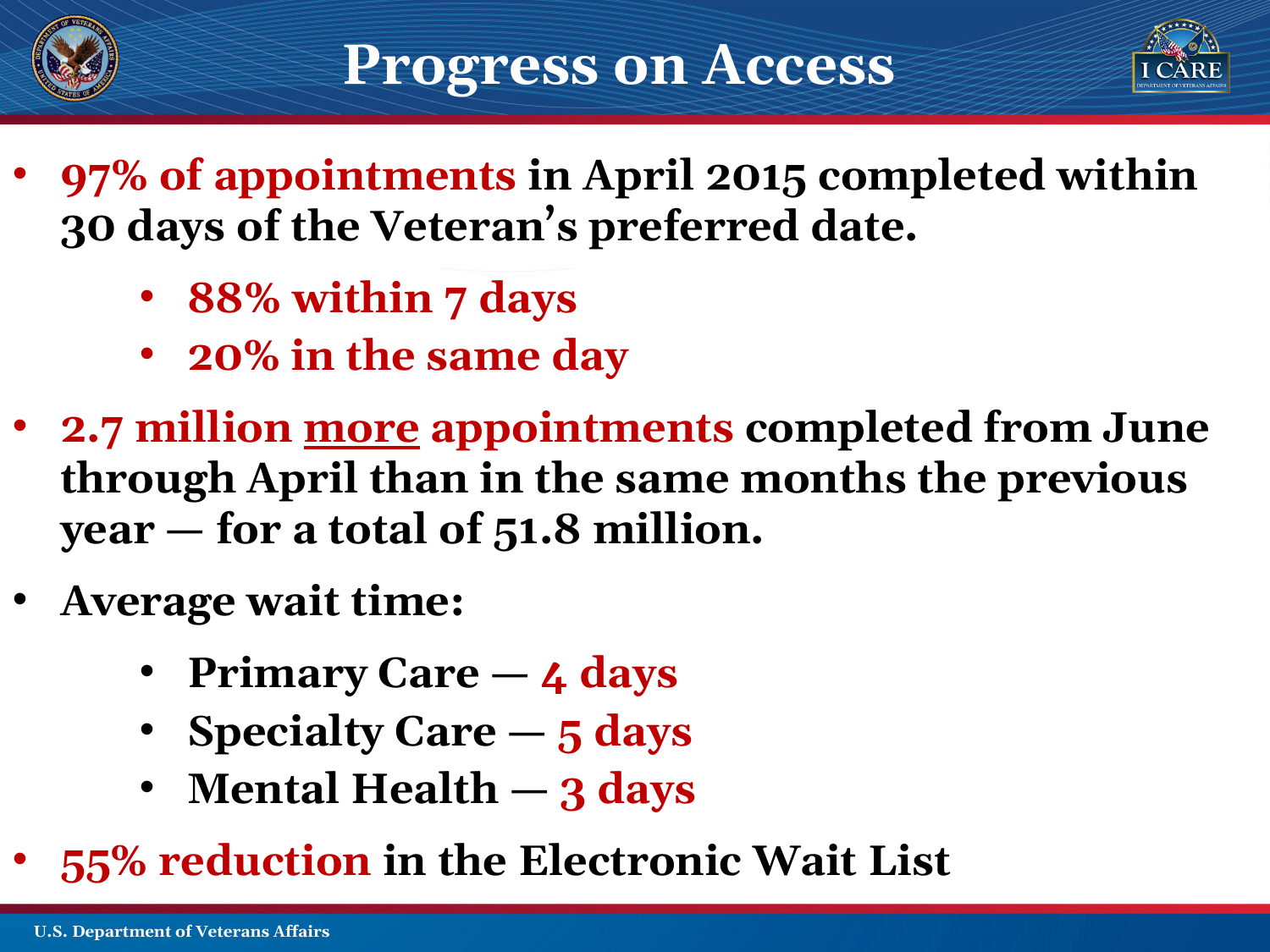

Progress on Access
97% of appointments in April 2015 completed within 30 days of the Veteran’s preferred date.
88% within 7 days
20% in the same day
2.7 million more appointments completed from June through April than in the same months the previous year — for a total of 51.8 million.
Average wait time:
Primary Care — 4 days
Specialty Care — 5 days
Mental Health — 3 days
55% reduction in the Electronic Wait List